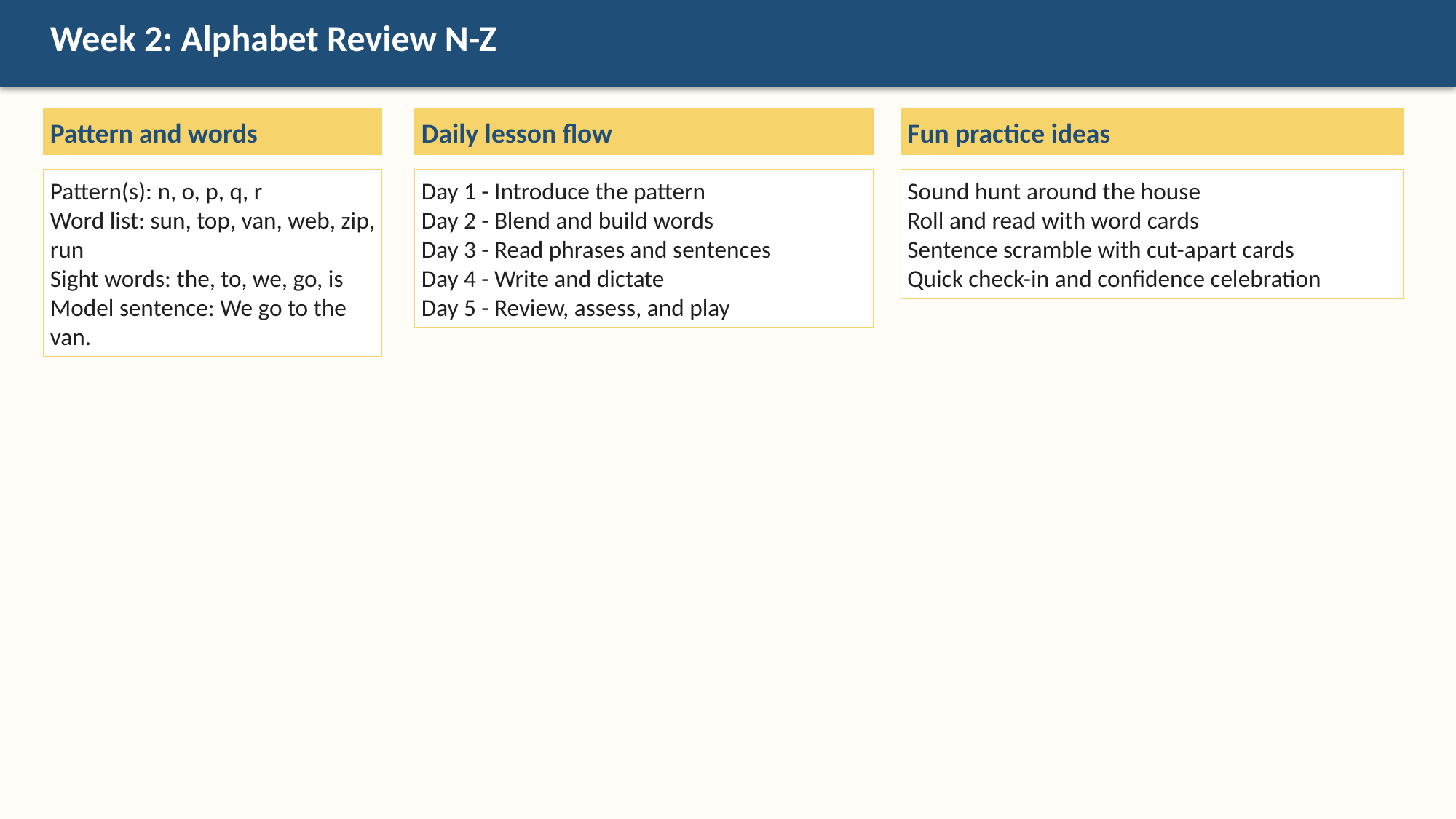

Week 2: Alphabet Review N-Z
Pattern and words
Daily lesson flow
Fun practice ideas
Pattern(s): n, o, p, q, r
Word list: sun, top, van, web, zip, run
Sight words: the, to, we, go, is
Model sentence: We go to the van.
Day 1 - Introduce the pattern
Day 2 - Blend and build words
Day 3 - Read phrases and sentences
Day 4 - Write and dictate
Day 5 - Review, assess, and play
Sound hunt around the house
Roll and read with word cards
Sentence scramble with cut-apart cards
Quick check-in and confidence celebration